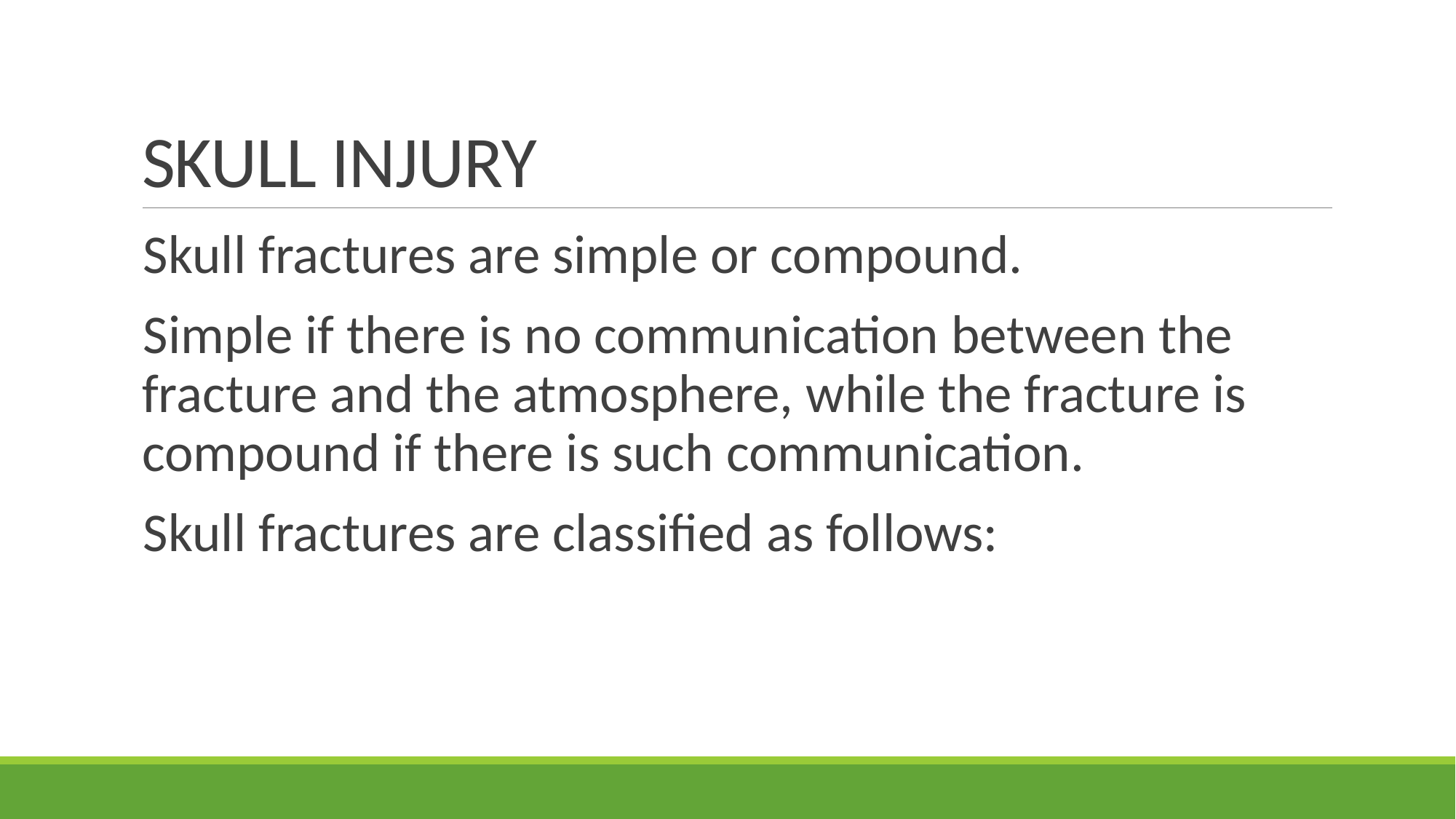

# SKULL INJURY
Skull fractures are simple or compound.
Simple if there is no communication between the fracture and the atmosphere, while the fracture is compound if there is such communication.
Skull fractures are classified as follows: